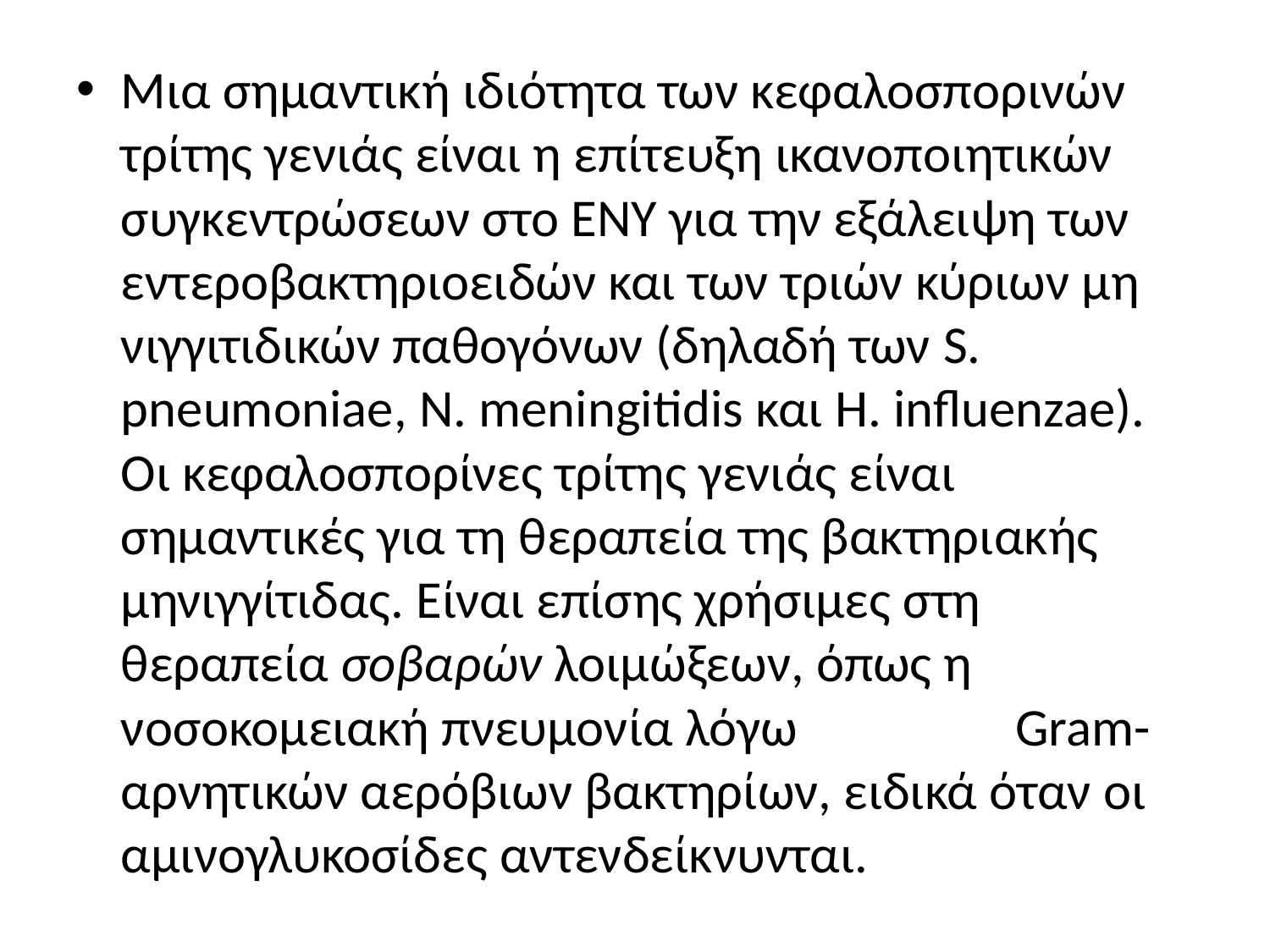

Μια σημαντική ιδιότητα των κεφαλοσπορινών τρίτης γενιάς είναι η επίτευξη ικανοποιητικών συγκεντρώσεων στο ΕΝΥ για την εξάλειψη των εντεροβακτηριοειδών και των τριών κύριων μη  νιγγιτιδικών παθογόνων (δηλαδή των S. pneumoniae, Ν. meningitidis και Η. influenzae). Οι κεφαλοσπορίνες τρίτης γενιάς είναι σημαντικές για τη θεραπεία της βακτηριακής μηνιγγίτιδας. Είναι επίσης χρήσιμες στη θεραπεία σοβαρών λοιμώξεων, όπως η νοσοκομειακή πνευμονία λόγω                  Gram-αρνητικών αερόβιων βακτηρίων, ειδικά όταν οι αμινογλυκοσίδες αντενδείκνυνται.